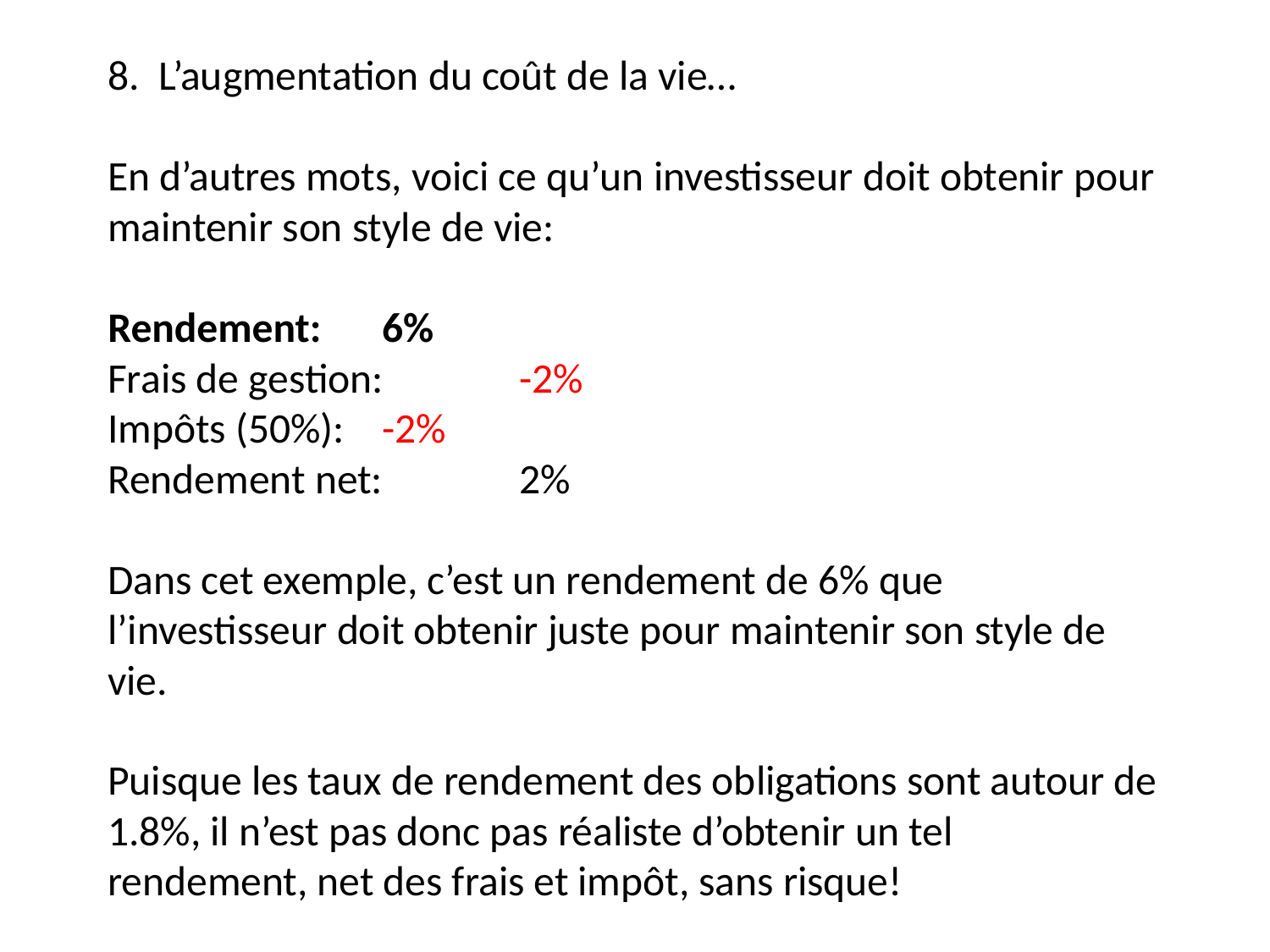

8.  L’augmentation du coût de la vie…

En d’autres mots, voici ce qu’un investisseur doit obtenir pour maintenir son style de vie:

Rendement:			6%
Frais de gestion:		-2%
Impôts (50%):		-2%
Rendement net:		2%

Dans cet exemple, c’est un rendement de 6% que l’investisseur doit obtenir juste pour maintenir son style de vie.

Puisque les taux de rendement des obligations sont autour de 1.8%, il n’est pas donc pas réaliste d’obtenir un tel rendement, net des frais et impôt, sans risque!